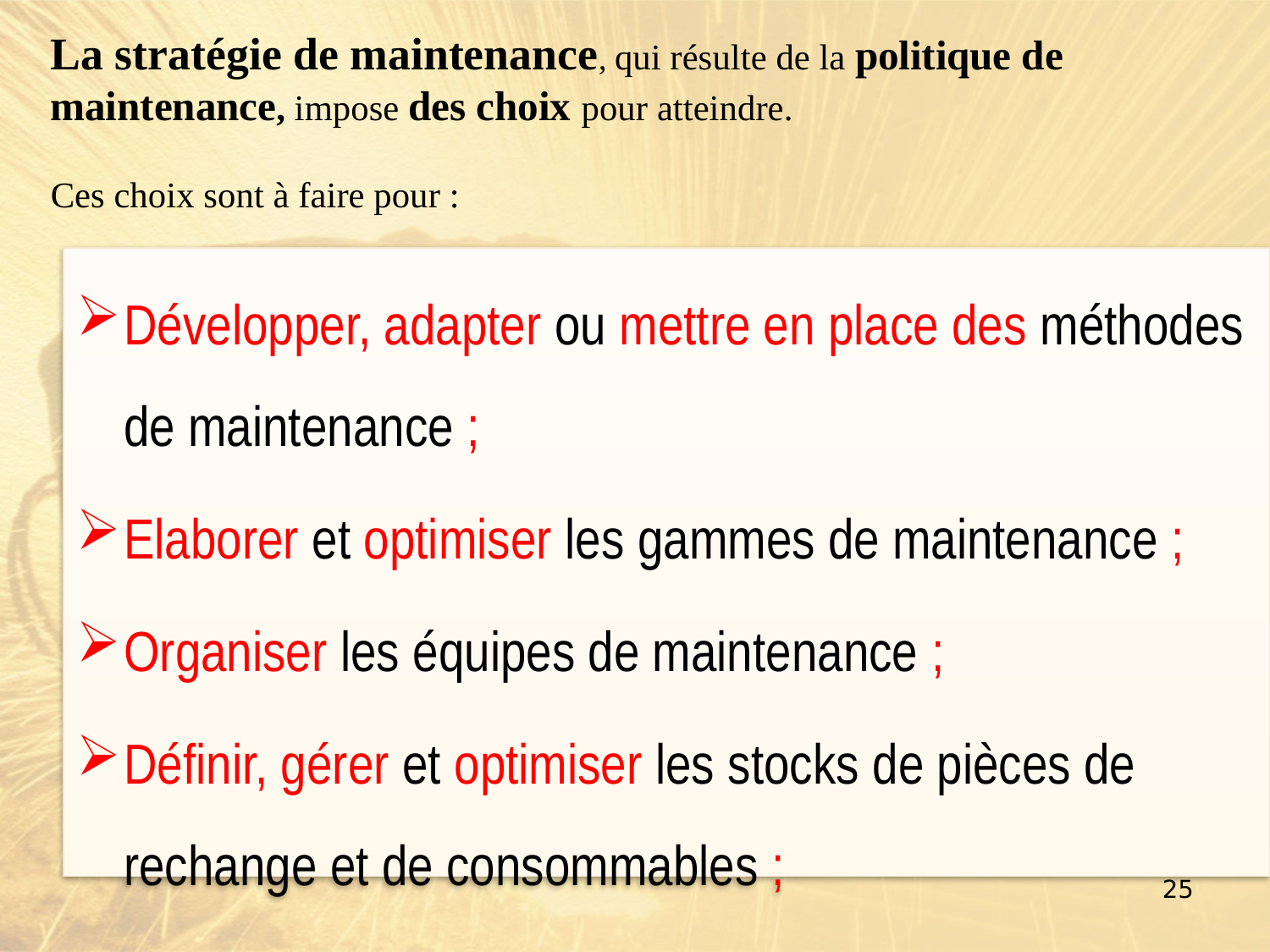

# La stratégie de maintenance, qui résulte de la politique de maintenance, impose des choix pour atteindre. Ces choix sont à faire pour :
Développer, adapter ou mettre en place des méthodes de maintenance ;
Elaborer et optimiser les gammes de maintenance ;
Organiser les équipes de maintenance ;
Définir, gérer et optimiser les stocks de pièces de rechange et de consommables ;
25